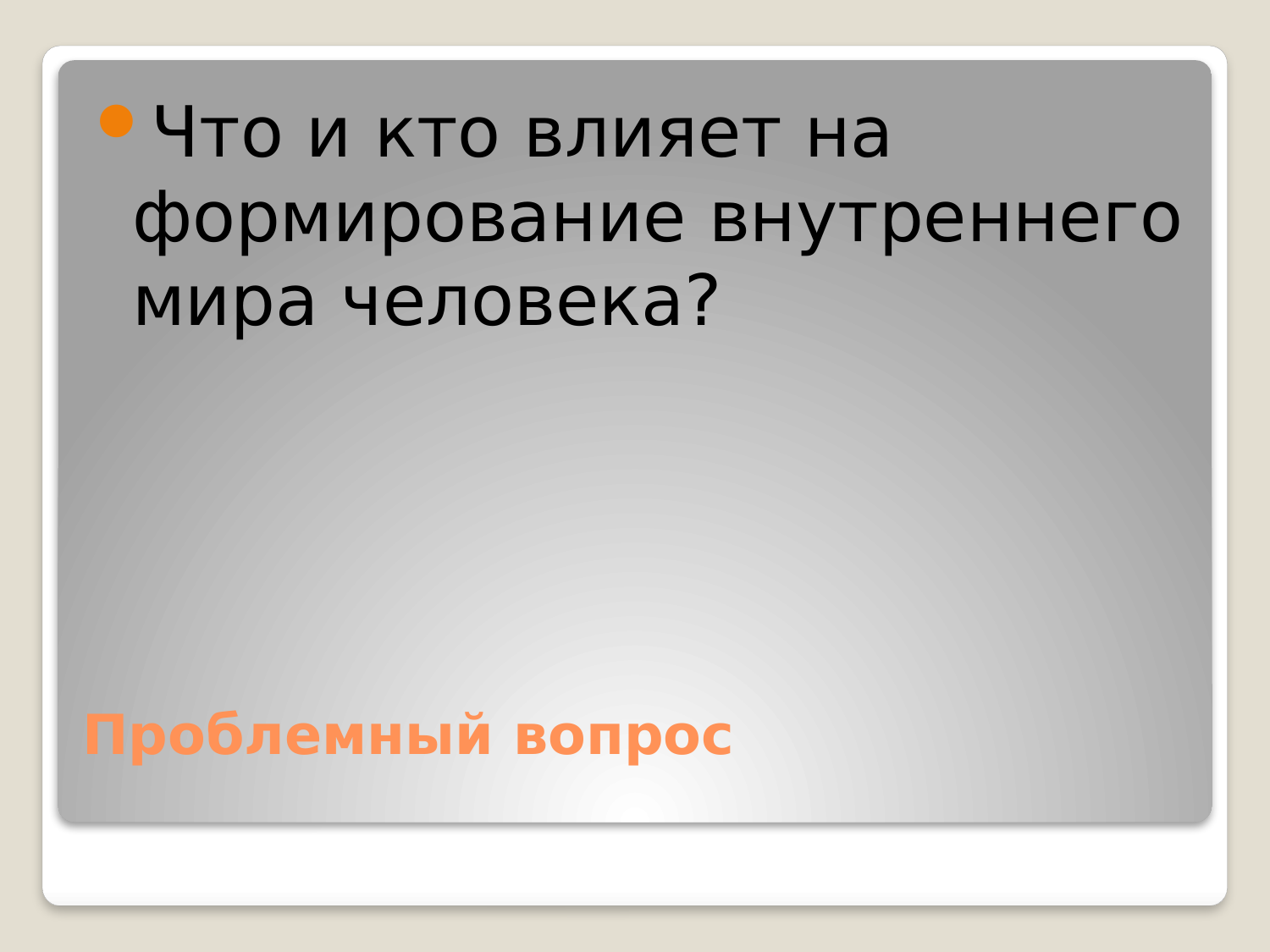

Что и кто влияет на формирование внутреннего мира человека?

# Проблемный вопрос